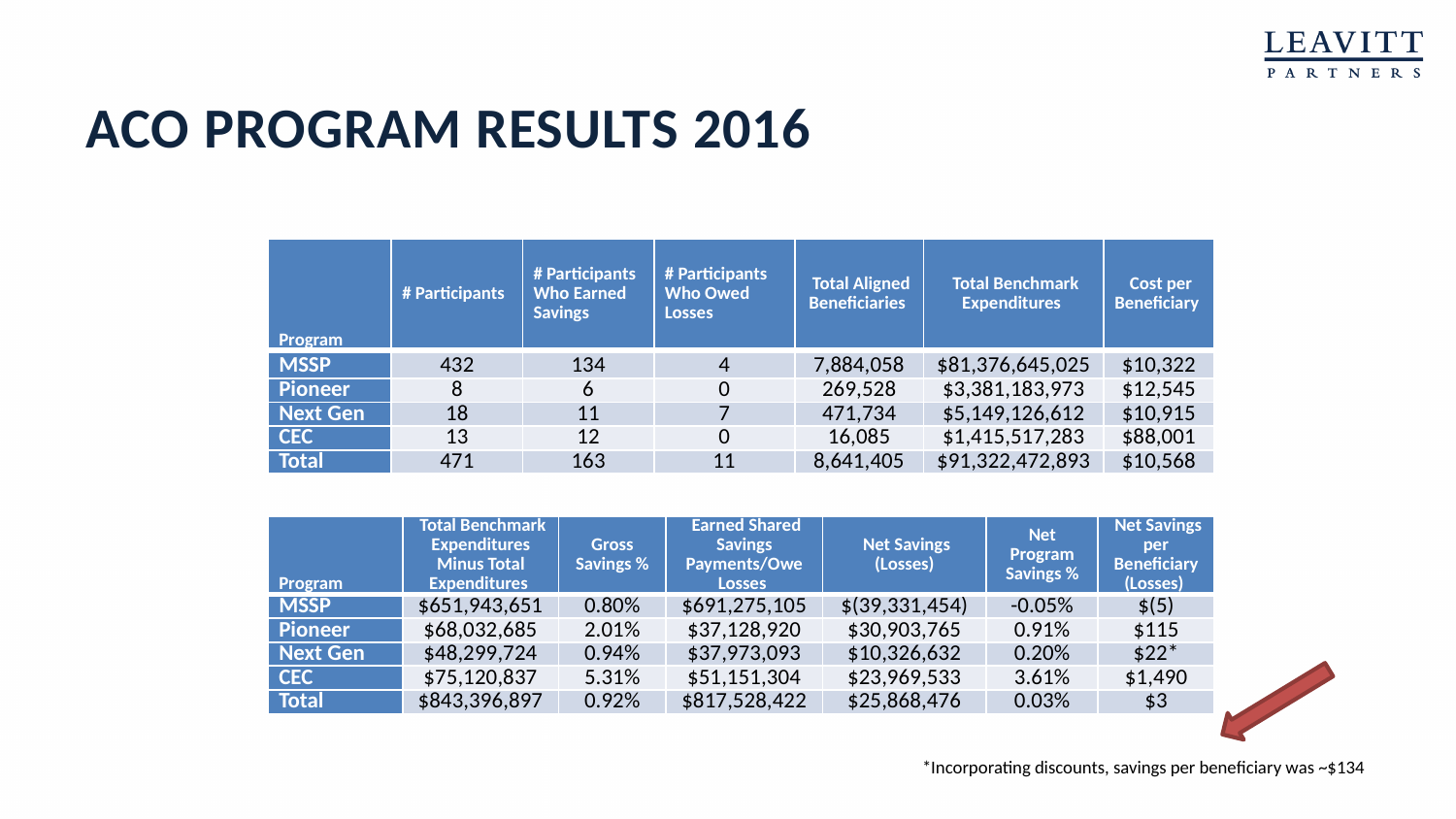

# ACO Program Results 2016

| Program | # Participants | # Participants Who Earned Savings | # Participants Who Owed Losses | Total Aligned Beneficiaries | Total Benchmark Expenditures | Cost per Beneficiary |
| --- | --- | --- | --- | --- | --- | --- |
| MSSP | 432 | 134 | 4 | 7,884,058 | $81,376,645,025 | $10,322 |
| Pioneer | 8 | 6 | 0 | 269,528 | $3,381,183,973 | $12,545 |
| Next Gen | 18 | 11 | 7 | 471,734 | $5,149,126,612 | $10,915 |
| CEC | 13 | 12 | 0 | 16,085 | $1,415,517,283 | $88,001 |
| Total | 471 | 163 | 11 | 8,641,405 | $91,322,472,893 | $10,568 |
| Program | Total Benchmark Expenditures Minus Total Expenditures | Gross Savings % | Earned Shared Savings Payments/Owe Losses | Net Savings (Losses) | Net Program Savings % | Net Savings per Beneficiary (Losses) |
| --- | --- | --- | --- | --- | --- | --- |
| MSSP | $651,943,651 | 0.80% | $691,275,105 | $(39,331,454) | -0.05% | $(5) |
| Pioneer | $68,032,685 | 2.01% | $37,128,920 | $30,903,765 | 0.91% | $115 |
| Next Gen | $48,299,724 | 0.94% | $37,973,093 | $10,326,632 | 0.20% | $22\* |
| CEC | $75,120,837 | 5.31% | $51,151,304 | $23,969,533 | 3.61% | $1,490 |
| Total | $843,396,897 | 0.92% | $817,528,422 | $25,868,476 | 0.03% | $3 |

*Incorporating discounts, savings per beneficiary was ~$134